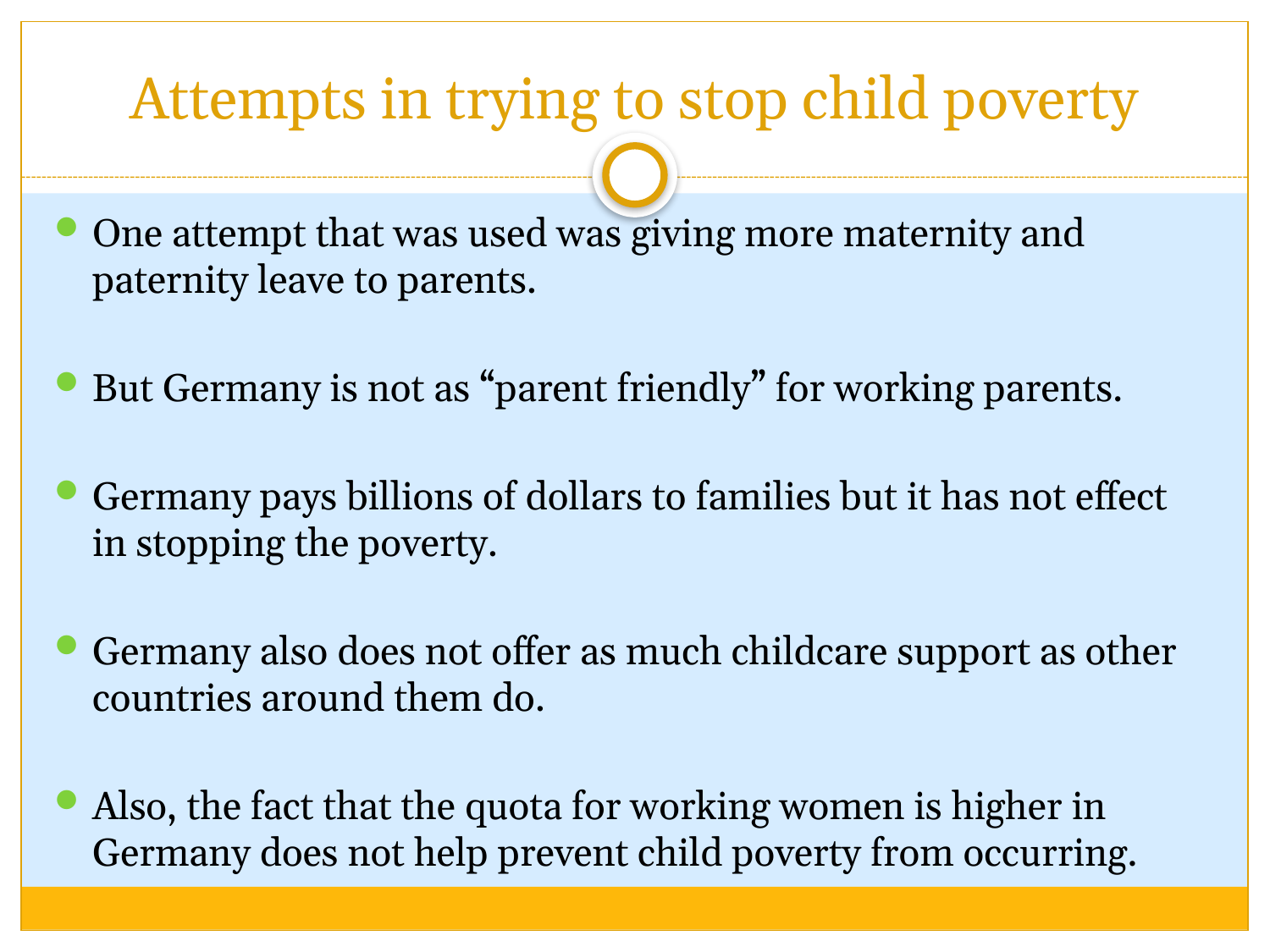

# Attempts in trying to stop child poverty
One attempt that was used was giving more maternity and paternity leave to parents.

But Germany is not as “parent friendly” for working parents.

Germany pays billions of dollars to families but it has not effect in stopping the poverty.

Germany also does not offer as much childcare support as other countries around them do.

Also, the fact that the quota for working women is higher in Germany does not help prevent child poverty from occurring.